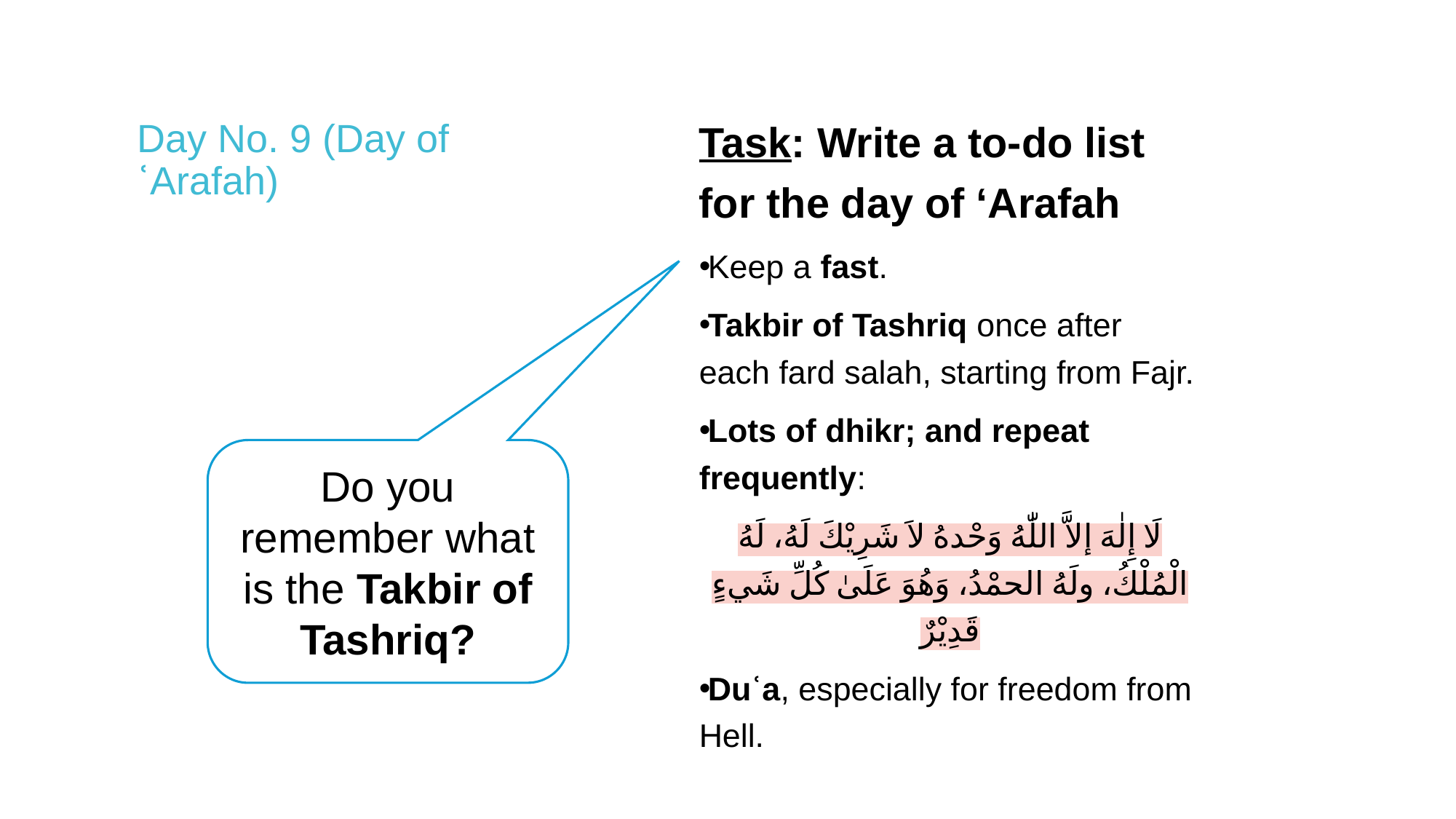

Task: Write a to-do list for the day of ‘Arafah
Keep a fast.
Takbir of Tashriq once after each fard salah, starting from Fajr.
Lots of dhikr; and repeat frequently:
لَا إِلٰهَ إلاَّ اللّٰهُ وَحْدهُ لاَ شَرِيْكَ لَهُ، لَهُ الْمُلْكُ، ولَهُ الحمْدُ، وَهُوَ عَلَىٰ كُلِّ شَيءٍ قَدِيْرٌ
Duʿa, especially for freedom from Hell.

# Day No. 9 (Day of ʿArafah)
Do you remember what is the Takbir of Tashriq?